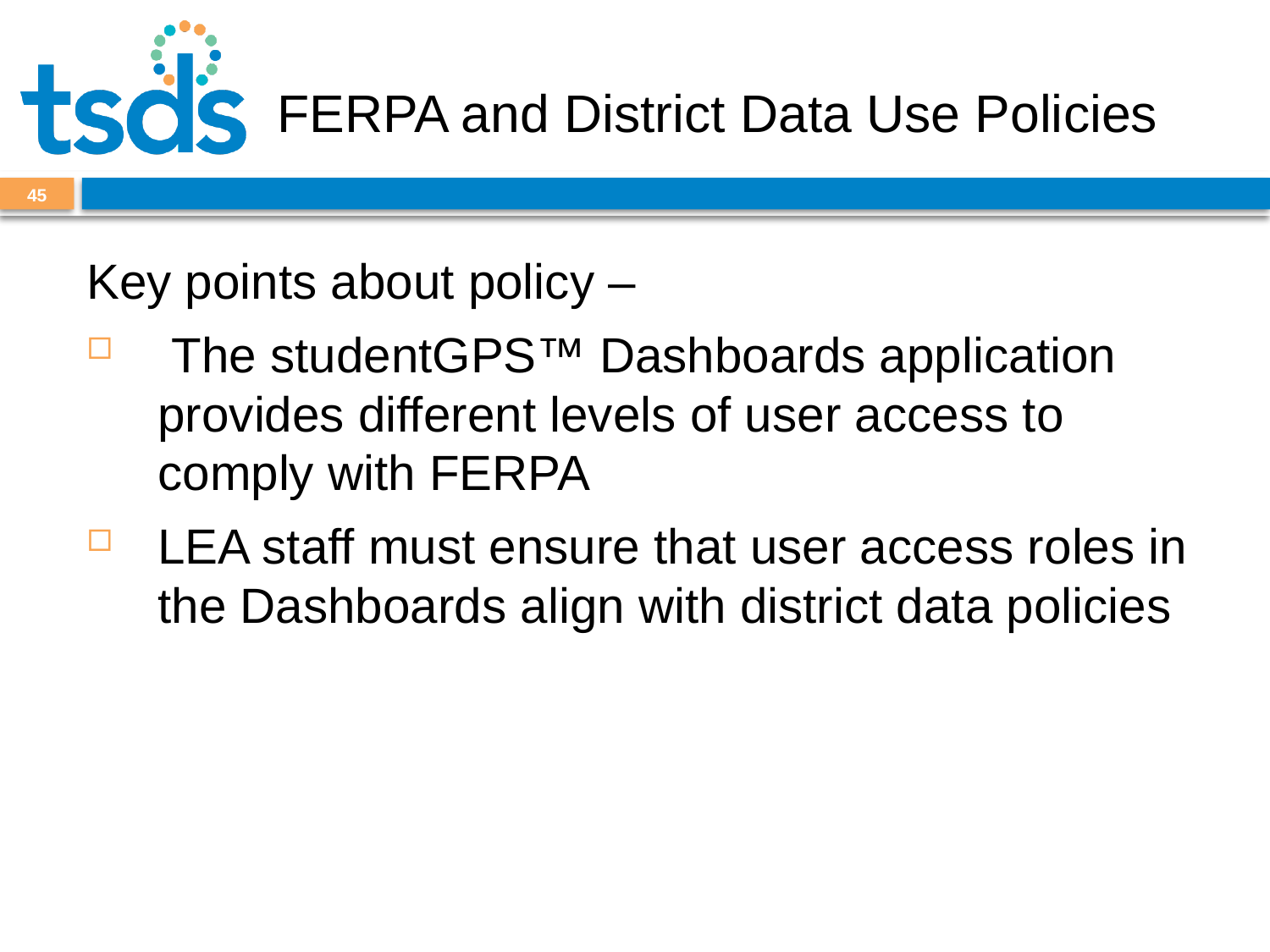

# FERPA and District Data Use Policies
45
Key points about policy –
 The studentGPS™ Dashboards application provides different levels of user access to comply with FERPA
LEA staff must ensure that user access roles in the Dashboards align with district data policies